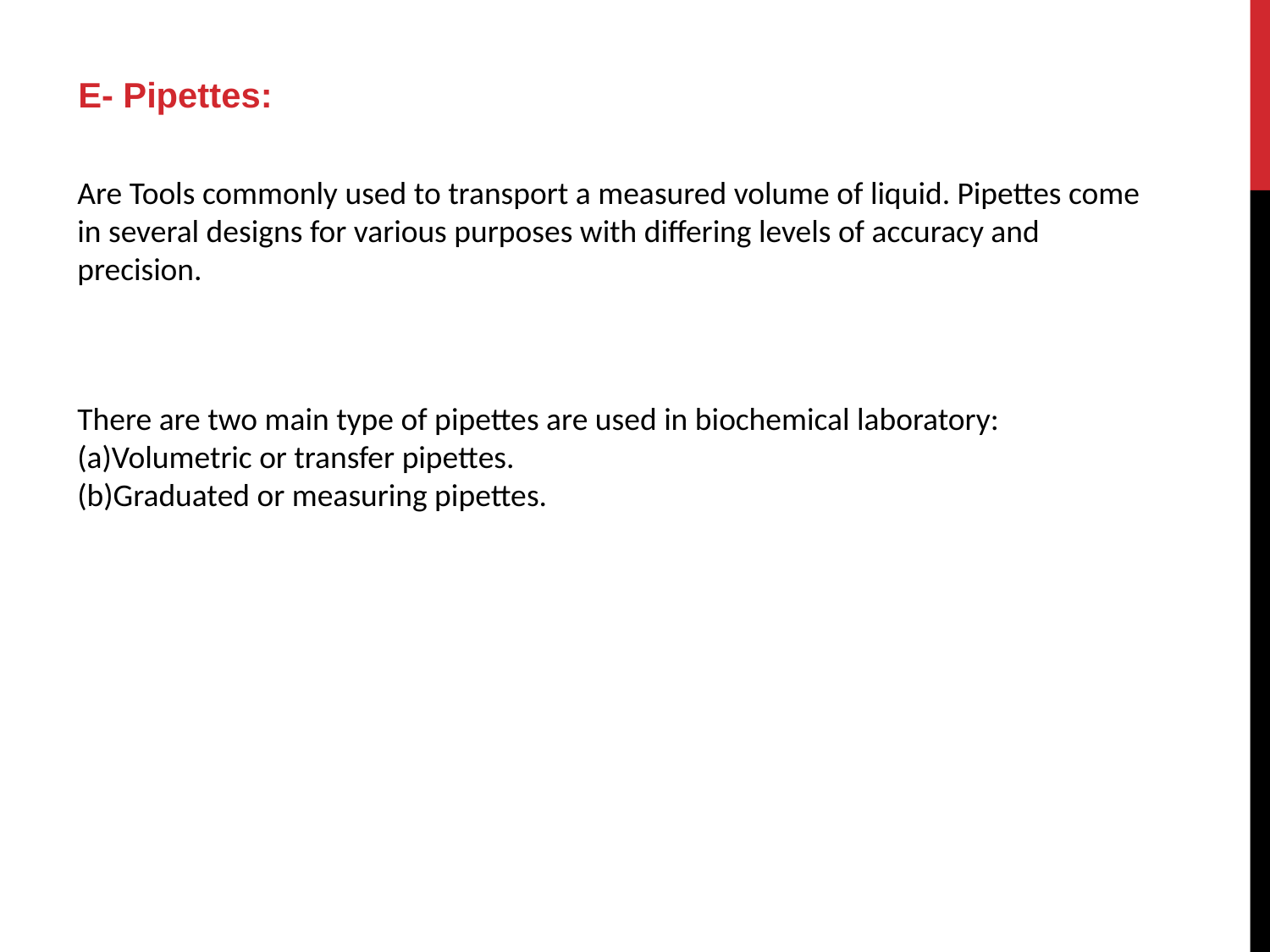

E- Pipettes:
Are Tools commonly used to transport a measured volume of liquid. Pipettes come in several designs for various purposes with differing levels of accuracy and precision.
There are two main type of pipettes are used in biochemical laboratory:
(a)Volumetric or transfer pipettes.
(b)Graduated or measuring pipettes.